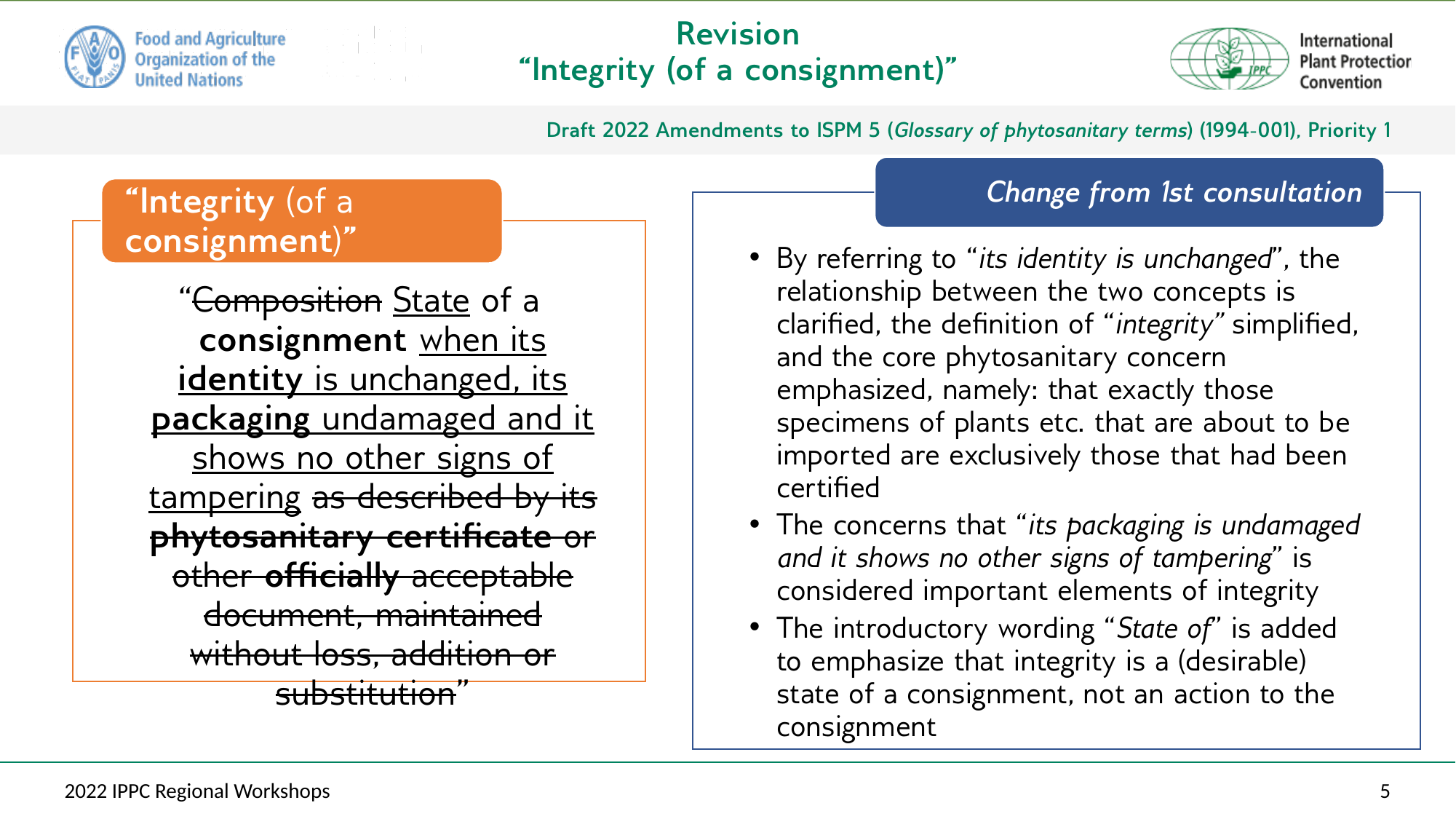

# Revision “Integrity (of a consignment)”
By referring to “its identity is unchanged”, the relationship between the two concepts is clarified, the definition of “integrity” simplified, and the core phytosanitary concern emphasized, namely: that exactly those specimens of plants etc. that are about to be imported are exclusively those that had been certified
The concerns that “its packaging is undamaged and it shows no other signs of tampering” is considered important elements of integrity
The introductory wording “State of” is added to emphasize that integrity is a (desirable) state of a consignment, not an action to the consignment
Change from 1st consultation
“Composition State of a consignment when its identity is unchanged, its packaging undamaged and it shows no other signs of tampering as described by its phytosanitary certificate or other officially acceptable document, maintained without loss, addition or substitution”
“Integrity (of a consignment)”